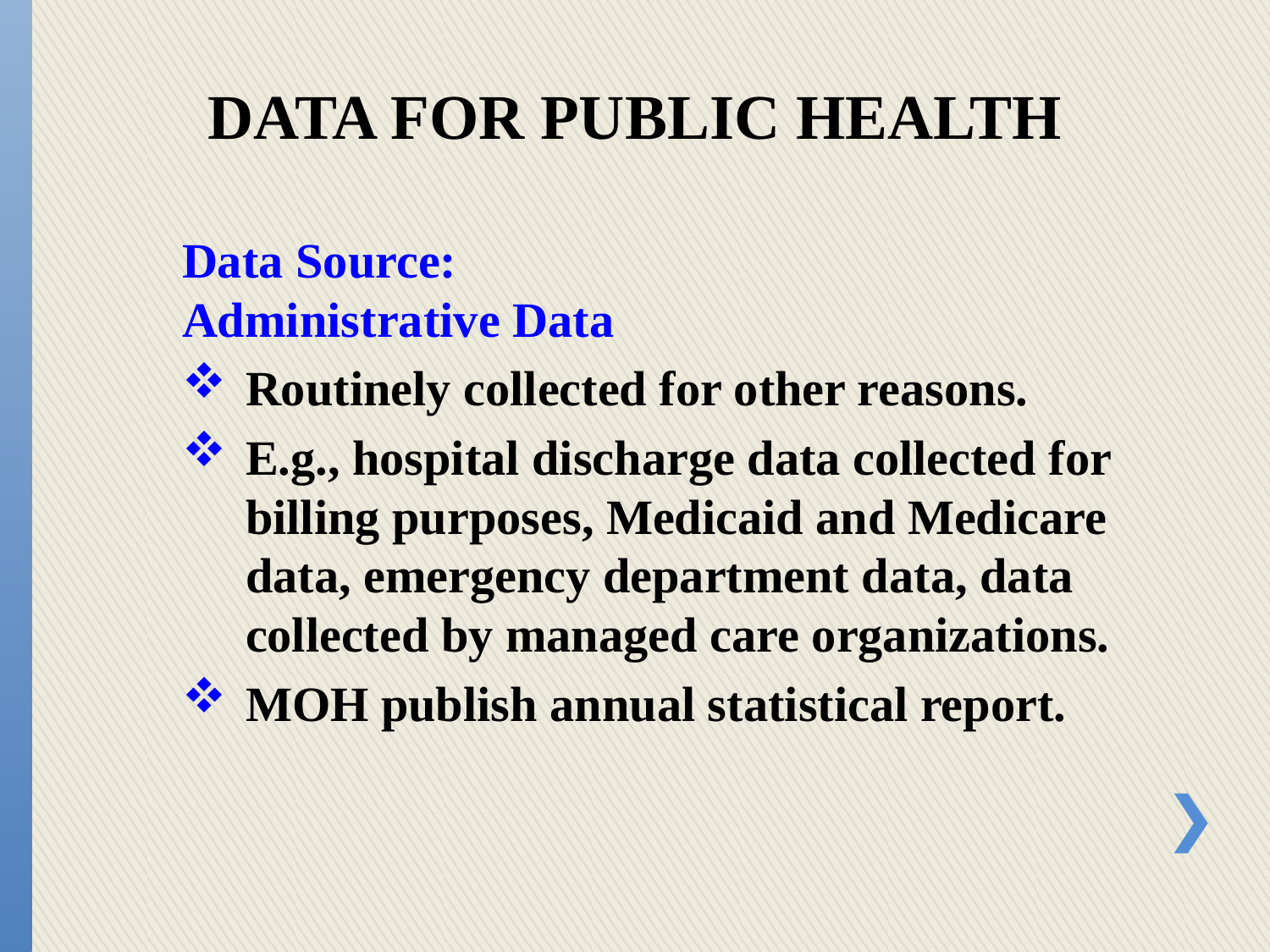

# DATA FOR PUBLIC HEALTH
Data Source:
Administrative Data
Routinely collected for other reasons.
E.g., hospital discharge data collected for billing purposes, Medicaid and Medicare data, emergency department data, data collected by managed care organizations.
MOH publish annual statistical report.